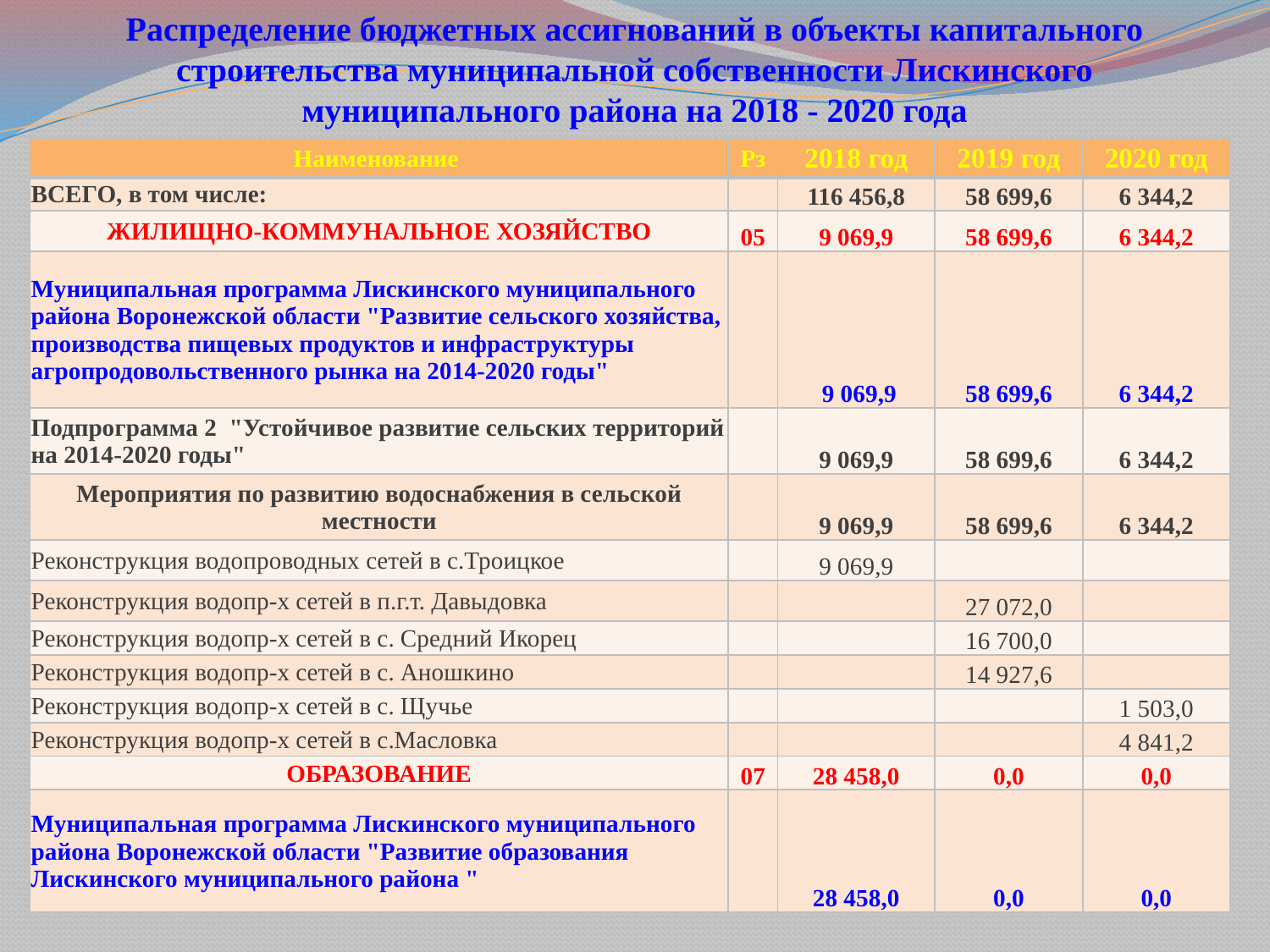

# Распределение бюджетных ассигнований в объекты капитального строительства муниципальной собственности Лискинского муниципального района на 2018 - 2020 года
| Наименование | Рз | 2018 год | 2019 год | 2020 год |
| --- | --- | --- | --- | --- |
| ВСЕГО, в том числе: |  | 116 456,8 | 58 699,6 | 6 344,2 |
| ЖИЛИЩНО-КОММУНАЛЬНОЕ ХОЗЯЙСТВО | 05 | 9 069,9 | 58 699,6 | 6 344,2 |
| Муниципальная программа Лискинского муниципального района Воронежской области "Развитие сельского хозяйства, производства пищевых продуктов и инфраструктуры агропродовольственного рынка на 2014-2020 годы" |  | 9 069,9 | 58 699,6 | 6 344,2 |
| Подпрограмма 2 "Устойчивое развитие сельских территорий на 2014-2020 годы" |  | 9 069,9 | 58 699,6 | 6 344,2 |
| Мероприятия по развитию водоснабжения в сельской местности |  | 9 069,9 | 58 699,6 | 6 344,2 |
| Реконструкция водопроводных сетей в с.Троицкое |  | 9 069,9 |  |  |
| Реконструкция водопр-х сетей в п.г.т. Давыдовка |  |  | 27 072,0 |  |
| Реконструкция водопр-х сетей в с. Средний Икорец |  |  | 16 700,0 |  |
| Реконструкция водопр-х сетей в с. Аношкино |  |  | 14 927,6 |  |
| Реконструкция водопр-х сетей в с. Щучье |  |  |  | 1 503,0 |
| Реконструкция водопр-х сетей в с.Масловка |  |  |  | 4 841,2 |
| ОБРАЗОВАНИЕ | 07 | 28 458,0 | 0,0 | 0,0 |
| Муниципальная программа Лискинского муниципального района Воронежской области "Развитие образования Лискинского муниципального района " |  | 28 458,0 | 0,0 | 0,0 |